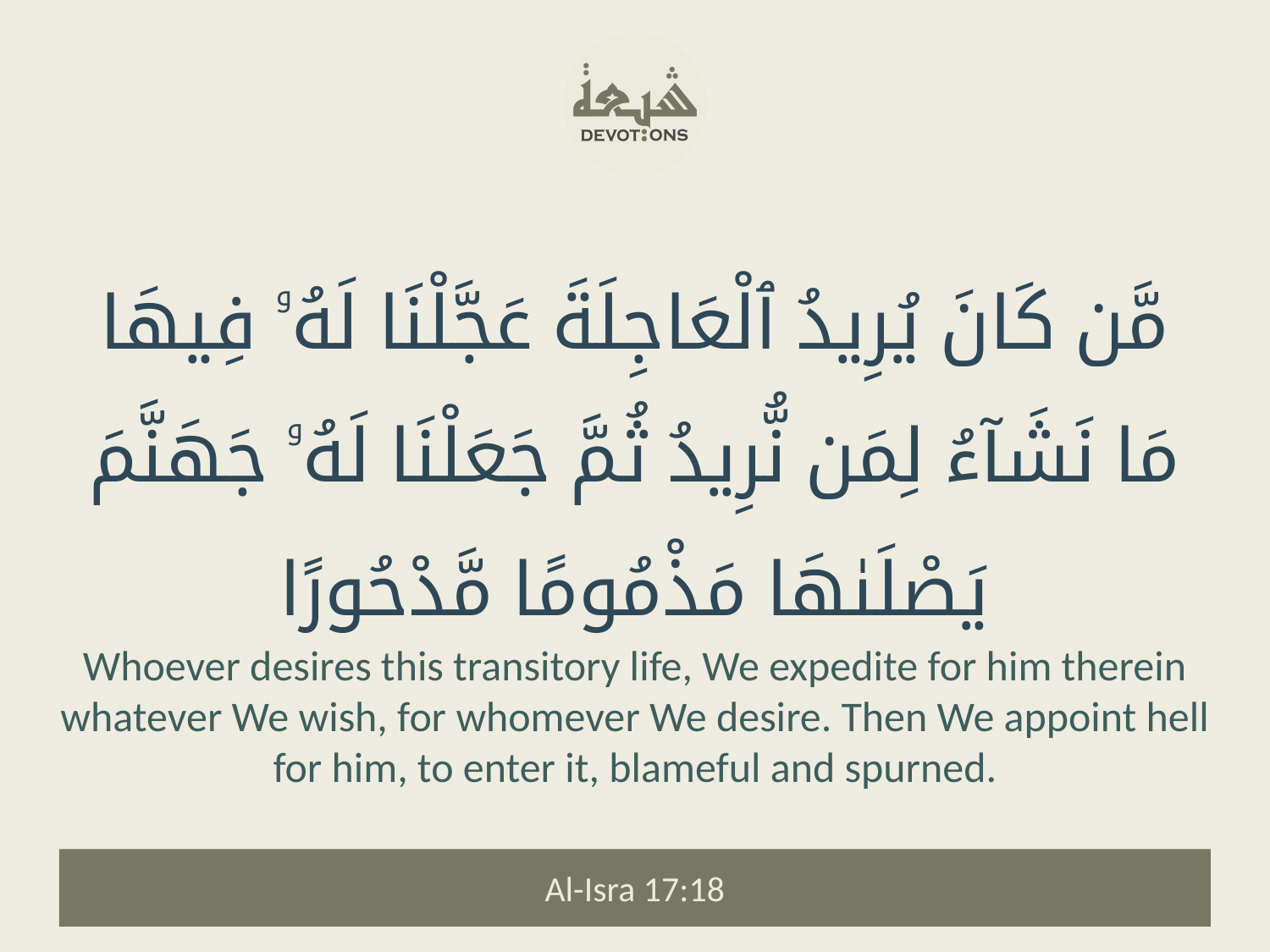

مَّن كَانَ يُرِيدُ ٱلْعَاجِلَةَ عَجَّلْنَا لَهُۥ فِيهَا مَا نَشَآءُ لِمَن نُّرِيدُ ثُمَّ جَعَلْنَا لَهُۥ جَهَنَّمَ يَصْلَىٰهَا مَذْمُومًا مَّدْحُورًا
Whoever desires this transitory life, We expedite for him therein whatever We wish, for whomever We desire. Then We appoint hell for him, to enter it, blameful and spurned.
Al-Isra 17:18